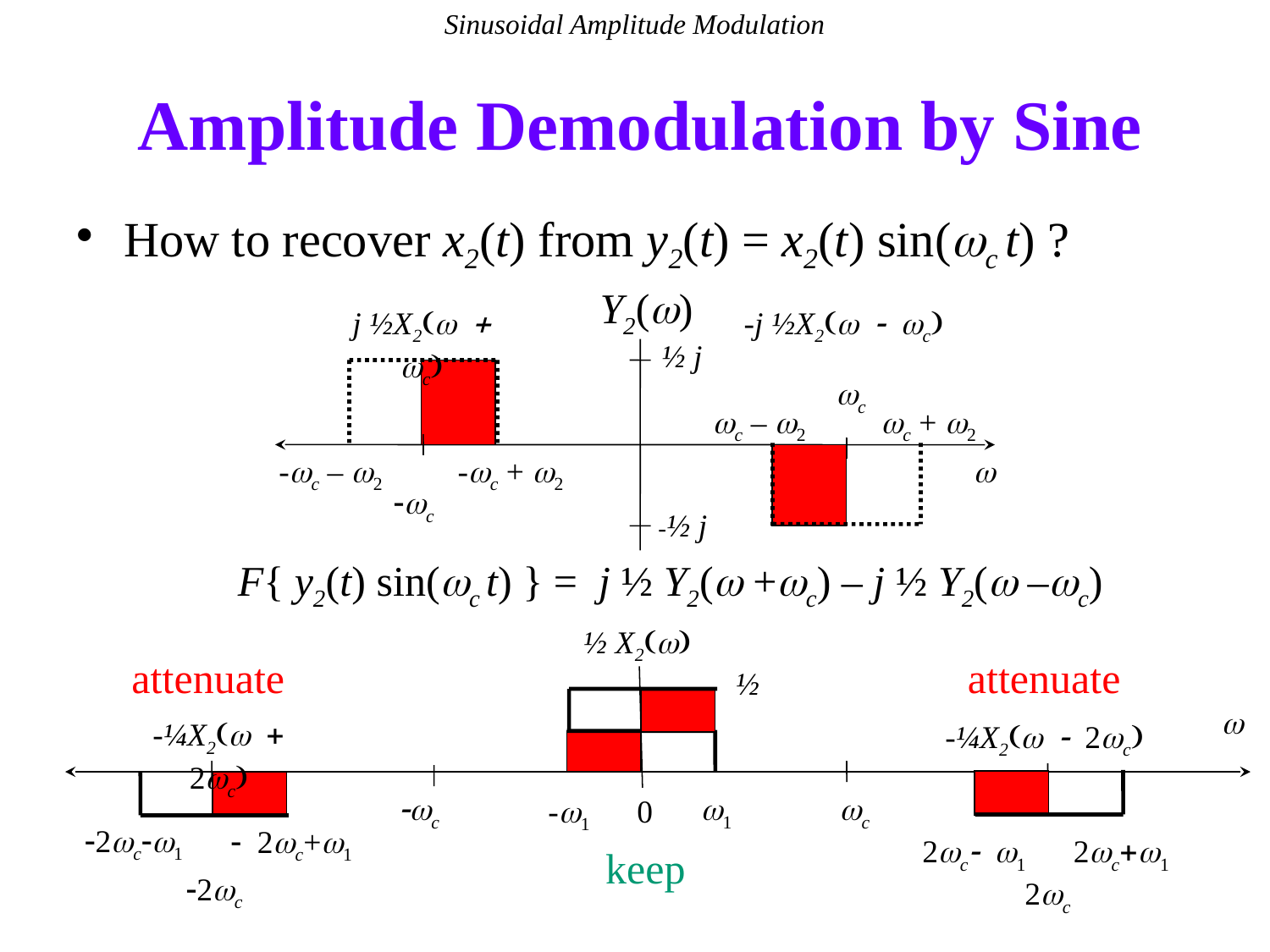

Sinusoidal Amplitude Modulation
# Amplitude Demodulation by Sine
How to recover x2(t) from y2(t) = x2(t) sin(ωc t) ?
Y2(ω)
j ½X2(ω + ωc)
-j ½X2(ω − ωc)
½ j

ωc
ωc – ω2
ωc + ω2

-ωc – ω2

-ωc + ω2

ω
−ωc
-½ j

F{ y2(t) sin(ωc t) } =  j ½ Y2(ω +ωc) – j ½ Y2(ω –ωc)
½ X2(ω)
attenuate
attenuate
½

ω

−ωc
ω1
ωc
-ω1
0
−2ωc−ω1
− 2ωc+ω1
2ωc− ω1
2ωc+ω1
−2ωc
2ωc

-¼X2(ω + 2ωc)
-¼X2(ω − 2ωc)

keep